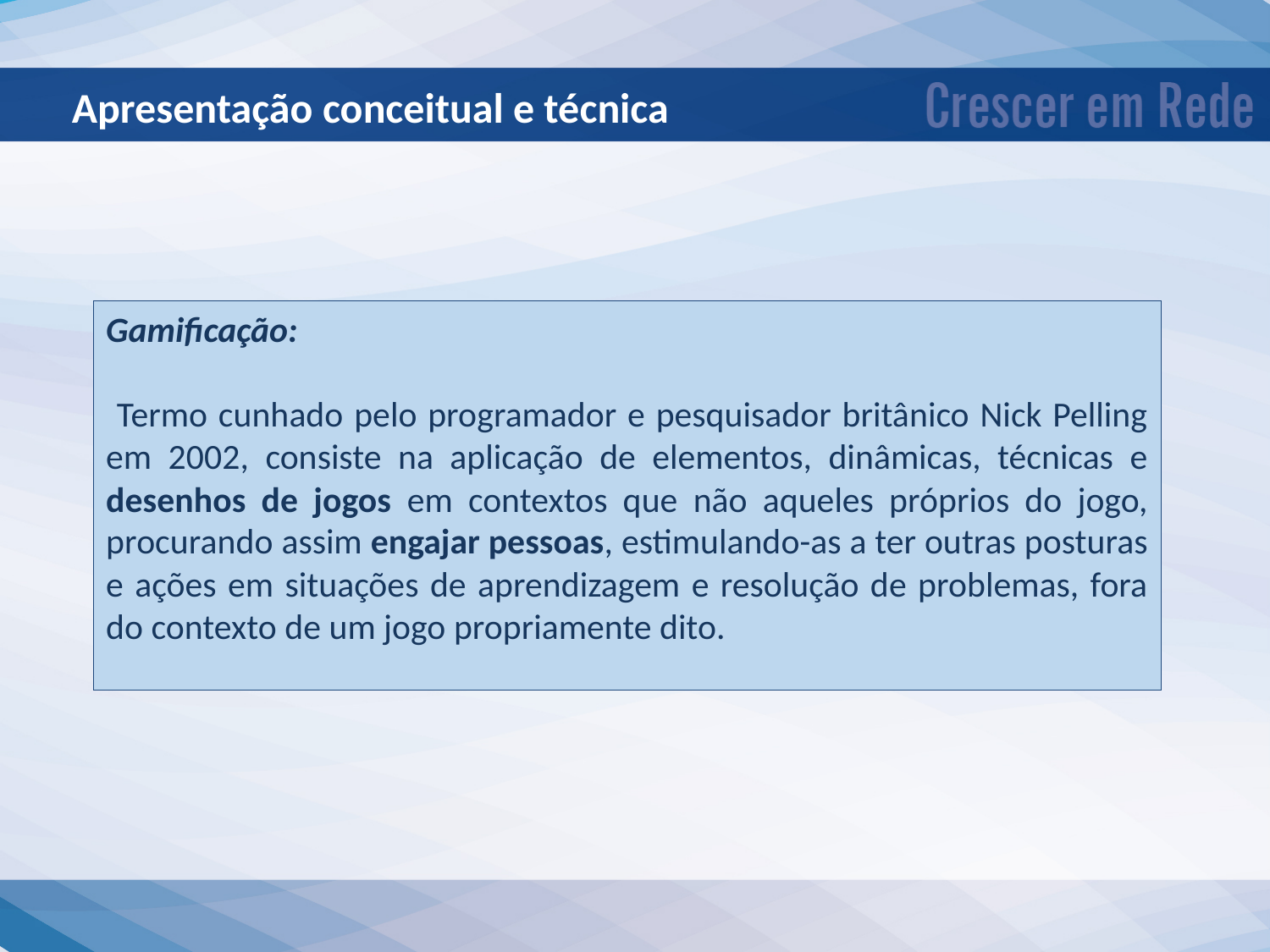

Apresentação conceitual e técnica
Gamificação:

 Termo cunhado pelo programador e pesquisador britânico Nick Pelling em 2002, consiste na aplicação de elementos, dinâmicas, técnicas e desenhos de jogos em contextos que não aqueles próprios do jogo, procurando assim engajar pessoas, estimulando-as a ter outras posturas e ações em situações de aprendizagem e resolução de problemas, fora do contexto de um jogo propriamente dito.